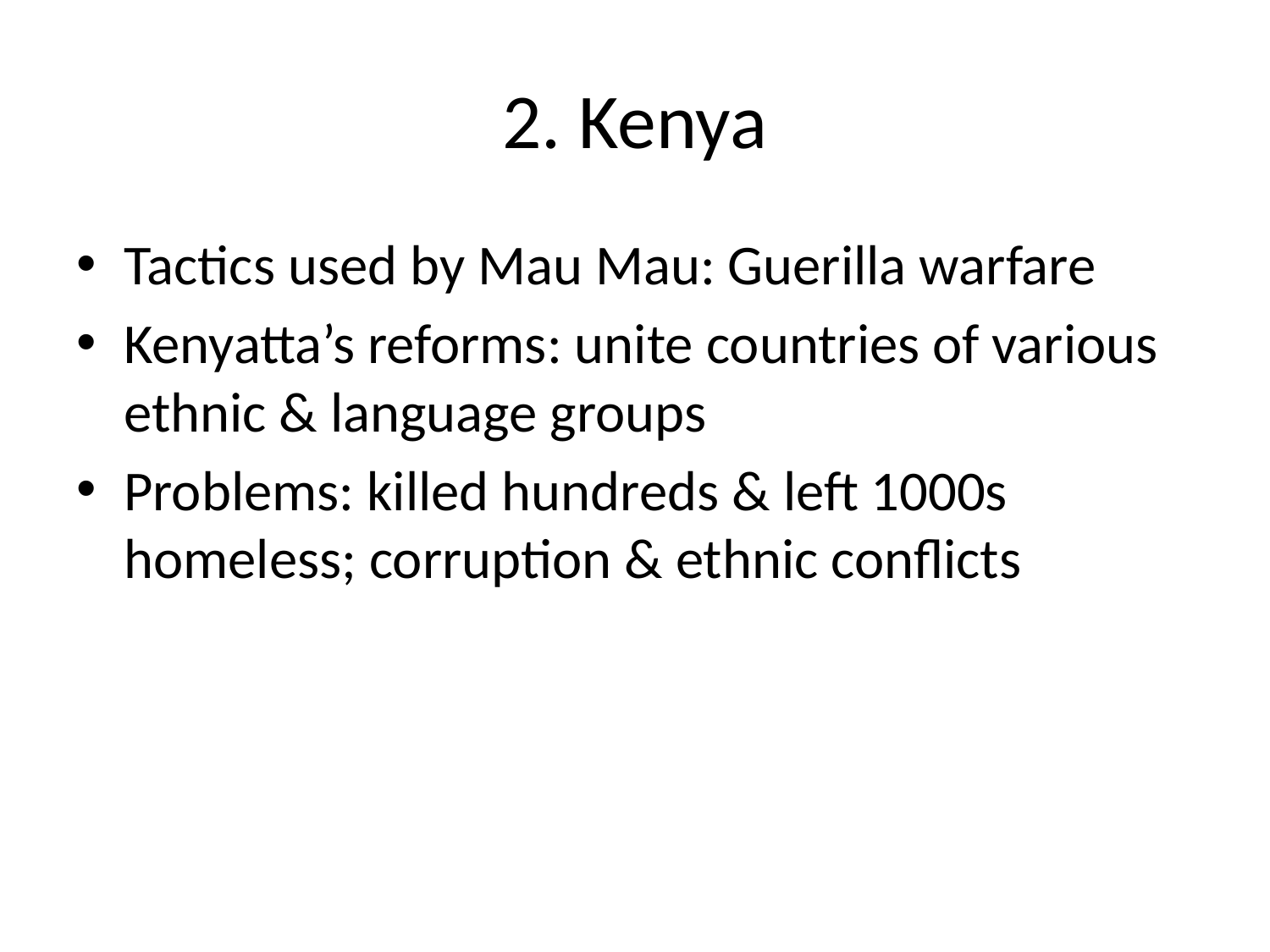

# 2. Kenya
Tactics used by Mau Mau: Guerilla warfare
Kenyatta’s reforms: unite countries of various ethnic & language groups
Problems: killed hundreds & left 1000s homeless; corruption & ethnic conflicts